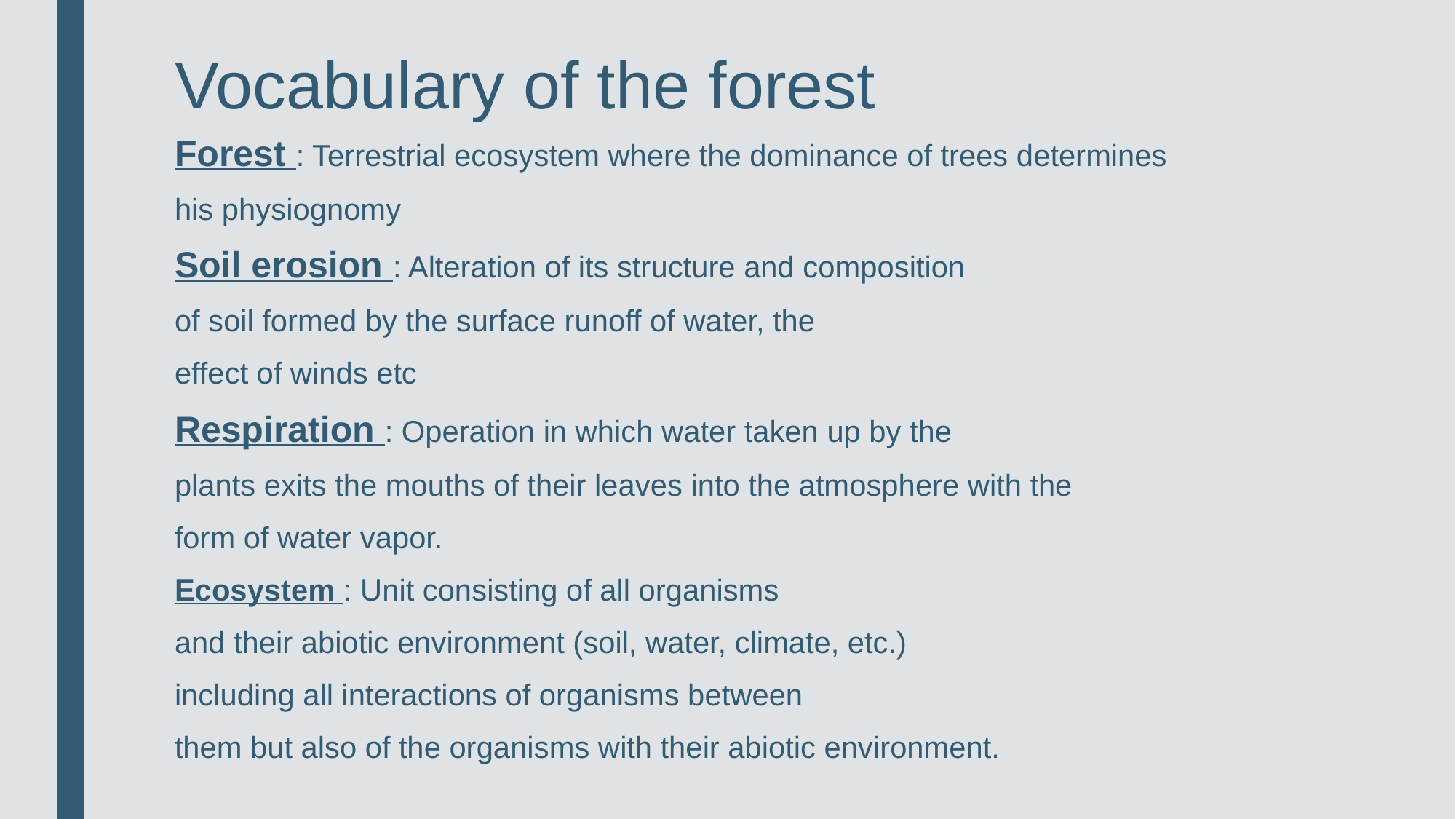

# Vocabulary of the forest
Forest : Terrestrial ecosystem where the dominance of trees determines
his physiognomy
Soil erosion : Alteration of its structure and composition
of soil formed by the surface runoff of water, the
effect of winds etc
Respiration : Operation in which water taken up by the
plants exits the mouths of their leaves into the atmosphere with the
form of water vapor.
Ecosystem : Unit consisting of all organisms
and their abiotic environment (soil, water, climate, etc.)
including all interactions of organisms between
them but also of the organisms with their abiotic environment.

.